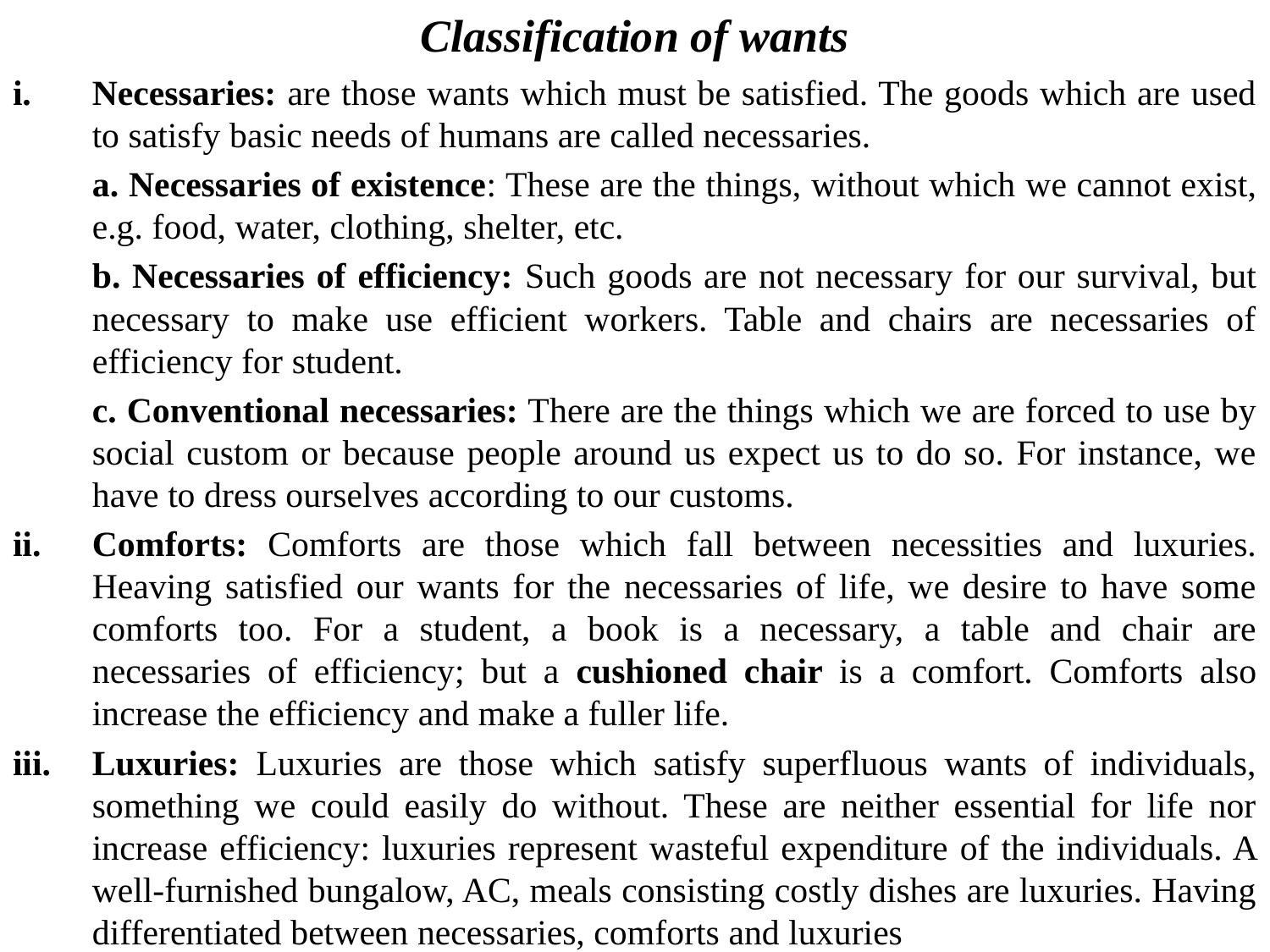

# Classification of wants
Necessaries: are those wants which must be satisfied. The goods which are used to satisfy basic needs of humans are called necessaries.
	a. Necessaries of existence: These are the things, without which we cannot exist, e.g. food, water, clothing, shelter, etc.
	b. Necessaries of efficiency: Such goods are not necessary for our survival, but necessary to make use efficient workers. Table and chairs are necessaries of efficiency for student.
	c. Conventional necessaries: There are the things which we are forced to use by social custom or because people around us expect us to do so. For instance, we have to dress ourselves according to our customs.
Comforts: Comforts are those which fall between necessities and luxuries. Heaving satisfied our wants for the necessaries of life, we desire to have some comforts too. For a student, a book is a necessary, a table and chair are necessaries of efficiency; but a cushioned chair is a comfort. Comforts also increase the efficiency and make a fuller life.
Luxuries: Luxuries are those which satisfy superfluous wants of individuals, something we could easily do without. These are neither essential for life nor increase efficiency: luxuries represent wasteful expenditure of the individuals. A well-furnished bungalow, AC, meals consisting costly dishes are luxuries. Having differentiated between necessaries, comforts and luxuries